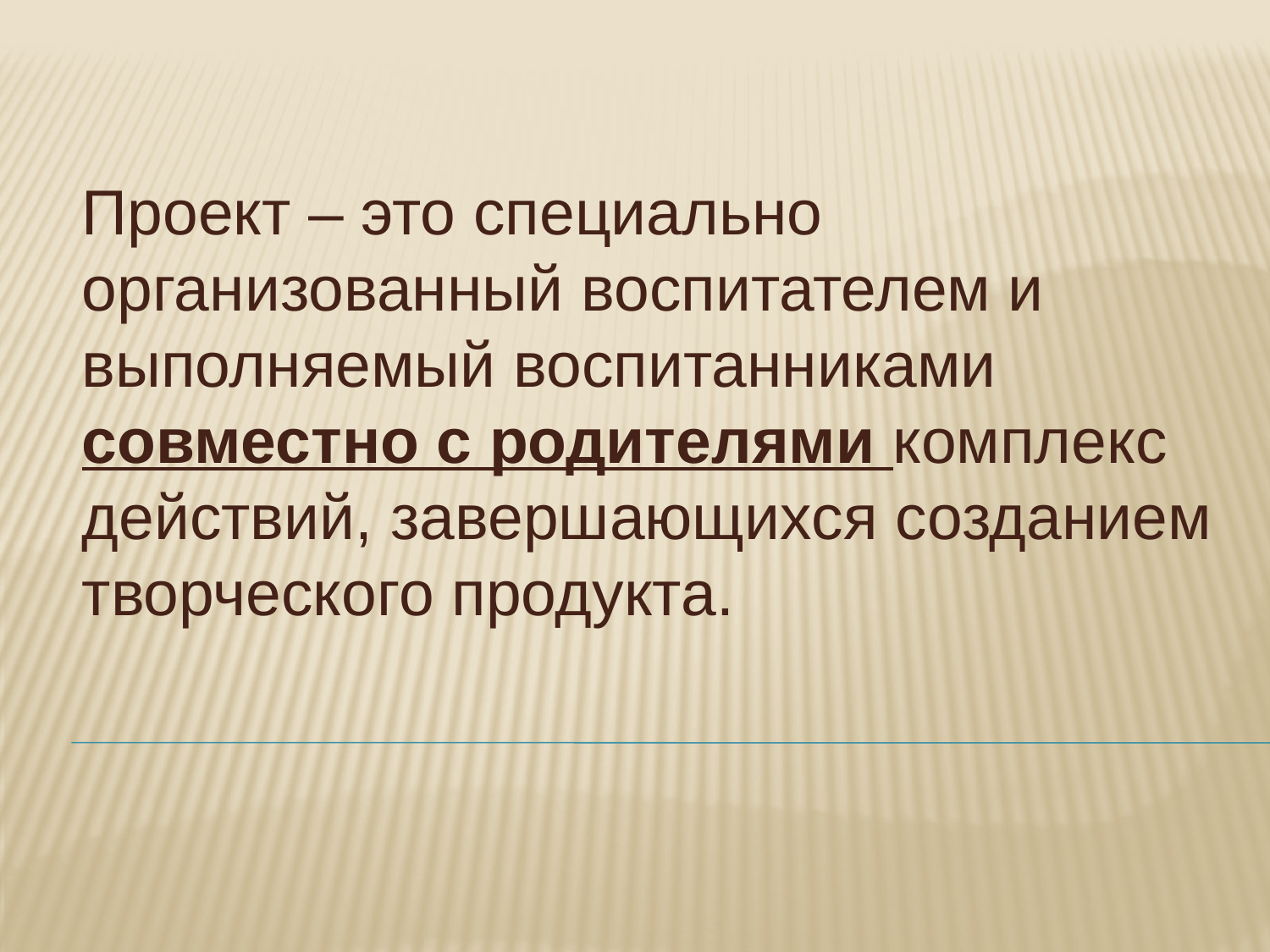

Проект – это специально организованный воспитателем и выполняемый воспитанниками совместно с родителями комплекс действий, завершающихся созданием творческого продукта.